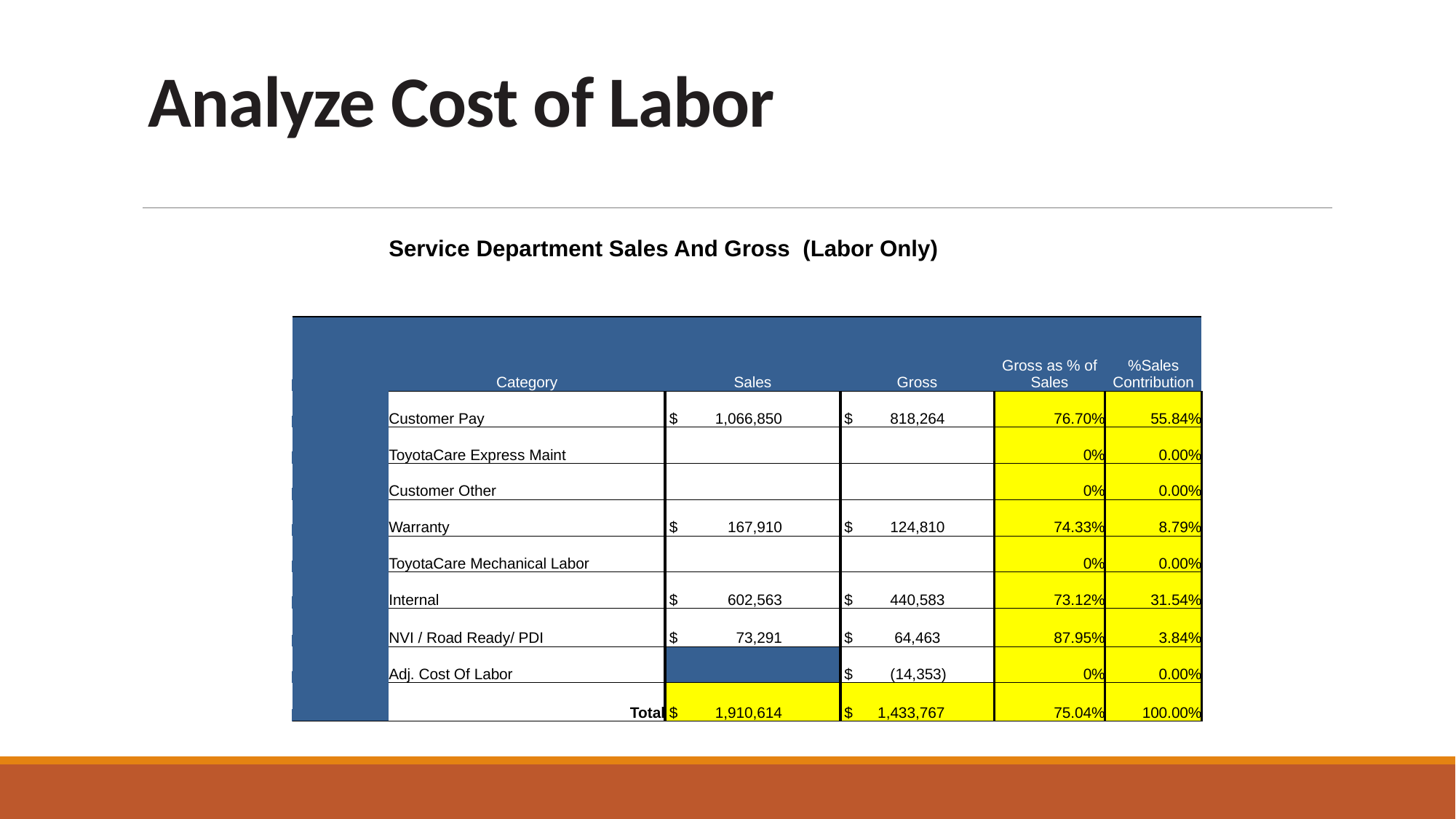

# Analyze Cost of Labor
|  | Service Department Sales And Gross (Labor Only) |  |  |  |  |
| --- | --- | --- | --- | --- | --- |
|  |  |  |  |  |  |
|  | Category | Sales | Gross | Gross as % of Sales | %Sales Contribution |
|  | Customer Pay | $ 1,066,850 | $ 818,264 | 76.70% | 55.84% |
|  | ToyotaCare Express Maint |  |  | 0% | 0.00% |
|  | Customer Other |  |  | 0% | 0.00% |
|  | Warranty | $ 167,910 | $ 124,810 | 74.33% | 8.79% |
|  | ToyotaCare Mechanical Labor |  |  | 0% | 0.00% |
|  | Internal | $ 602,563 | $ 440,583 | 73.12% | 31.54% |
|  | NVI / Road Ready/ PDI | $ 73,291 | $ 64,463 | 87.95% | 3.84% |
|  | Adj. Cost Of Labor |  | $ (14,353) | 0% | 0.00% |
|  | Total | $ 1,910,614 | $ 1,433,767 | 75.04% | 100.00% |